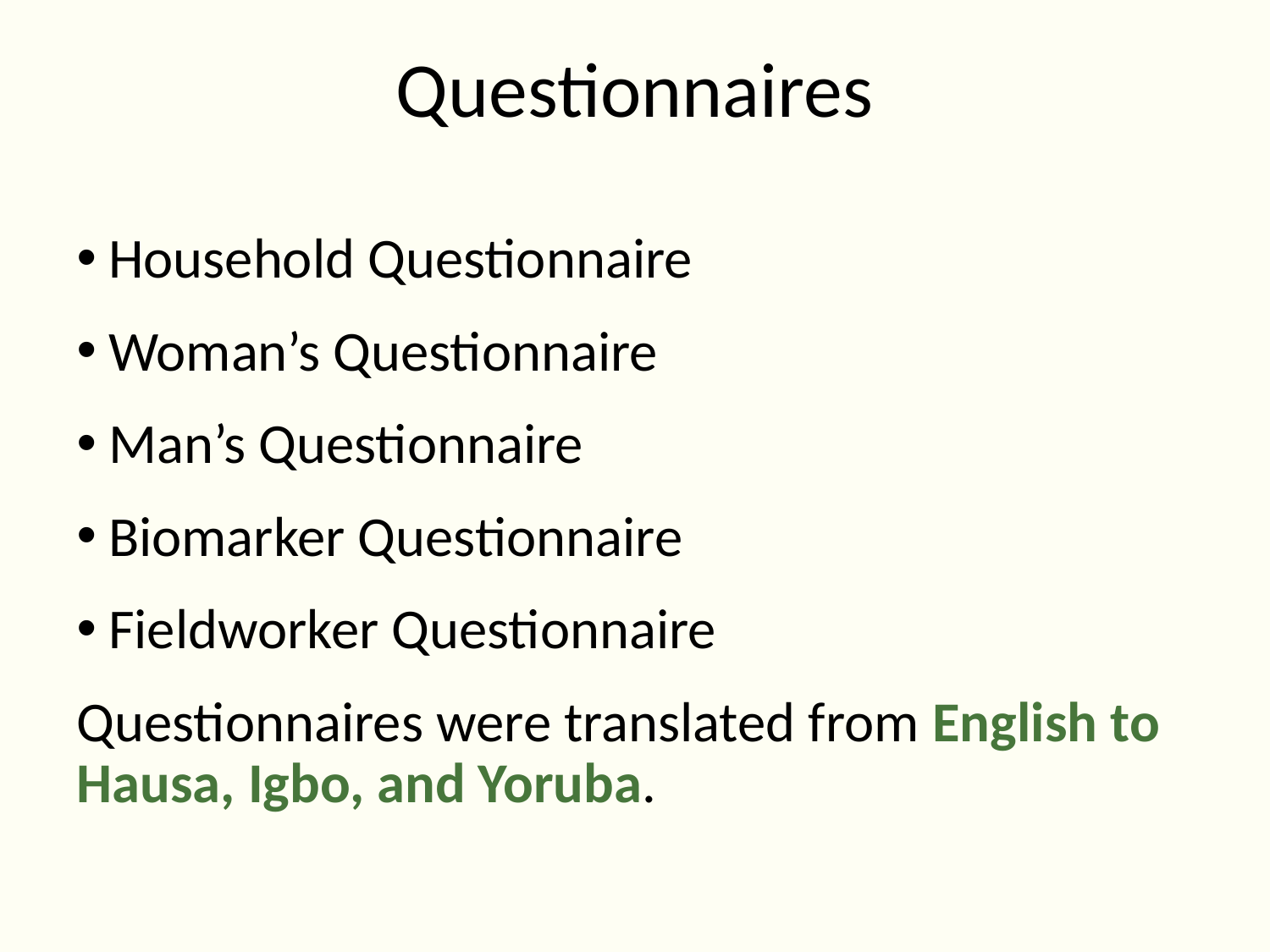

# Questionnaires
Household Questionnaire
Woman’s Questionnaire
Man’s Questionnaire
Biomarker Questionnaire
Fieldworker Questionnaire
Questionnaires were translated from English to Hausa, Igbo, and Yoruba.